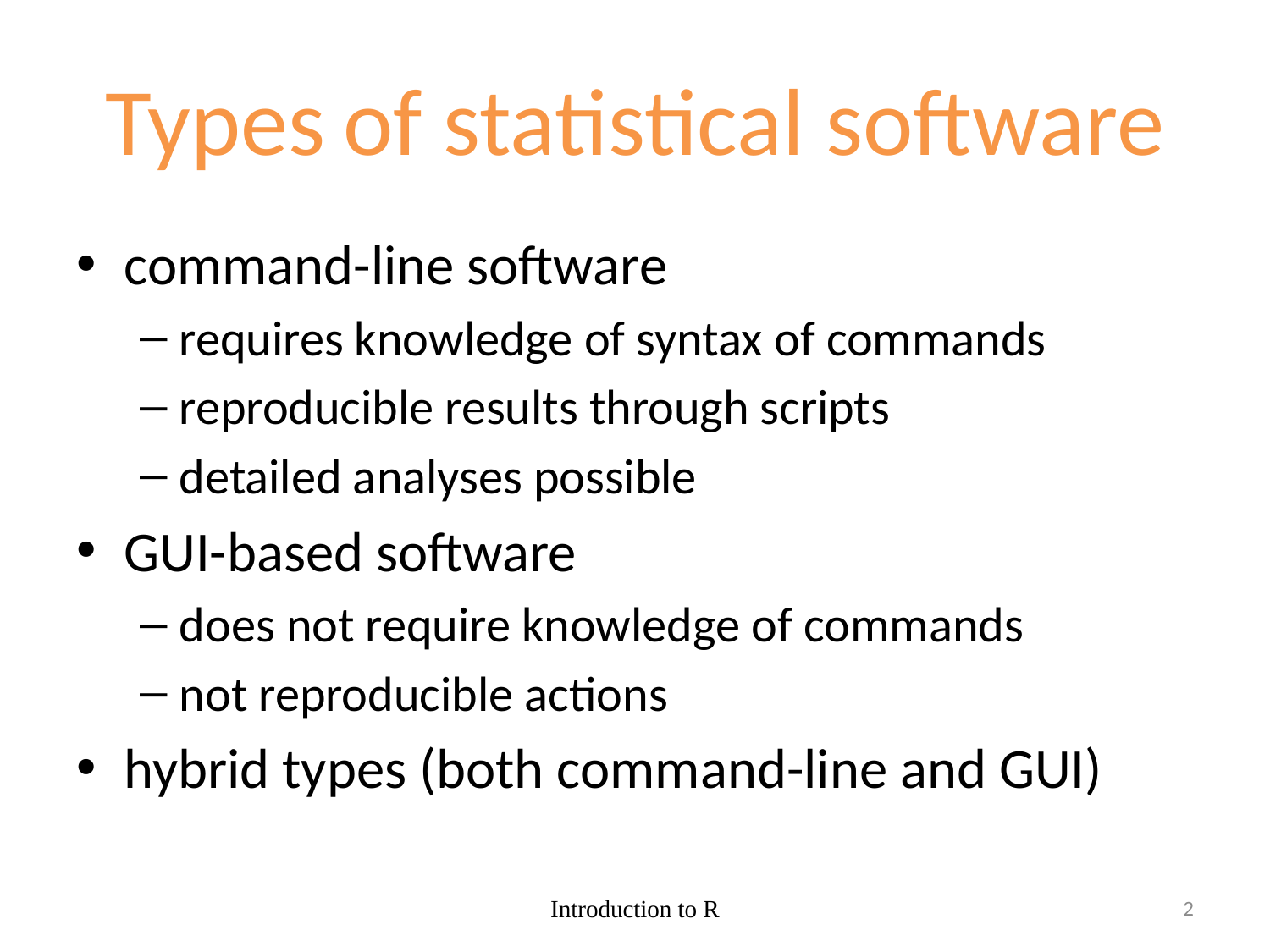

# Types of statistical software
command-line software
requires knowledge of syntax of commands
reproducible results through scripts
detailed analyses possible
GUI-based software
does not require knowledge of commands
not reproducible actions
hybrid types (both command-line and GUI)
Introduction to R
2